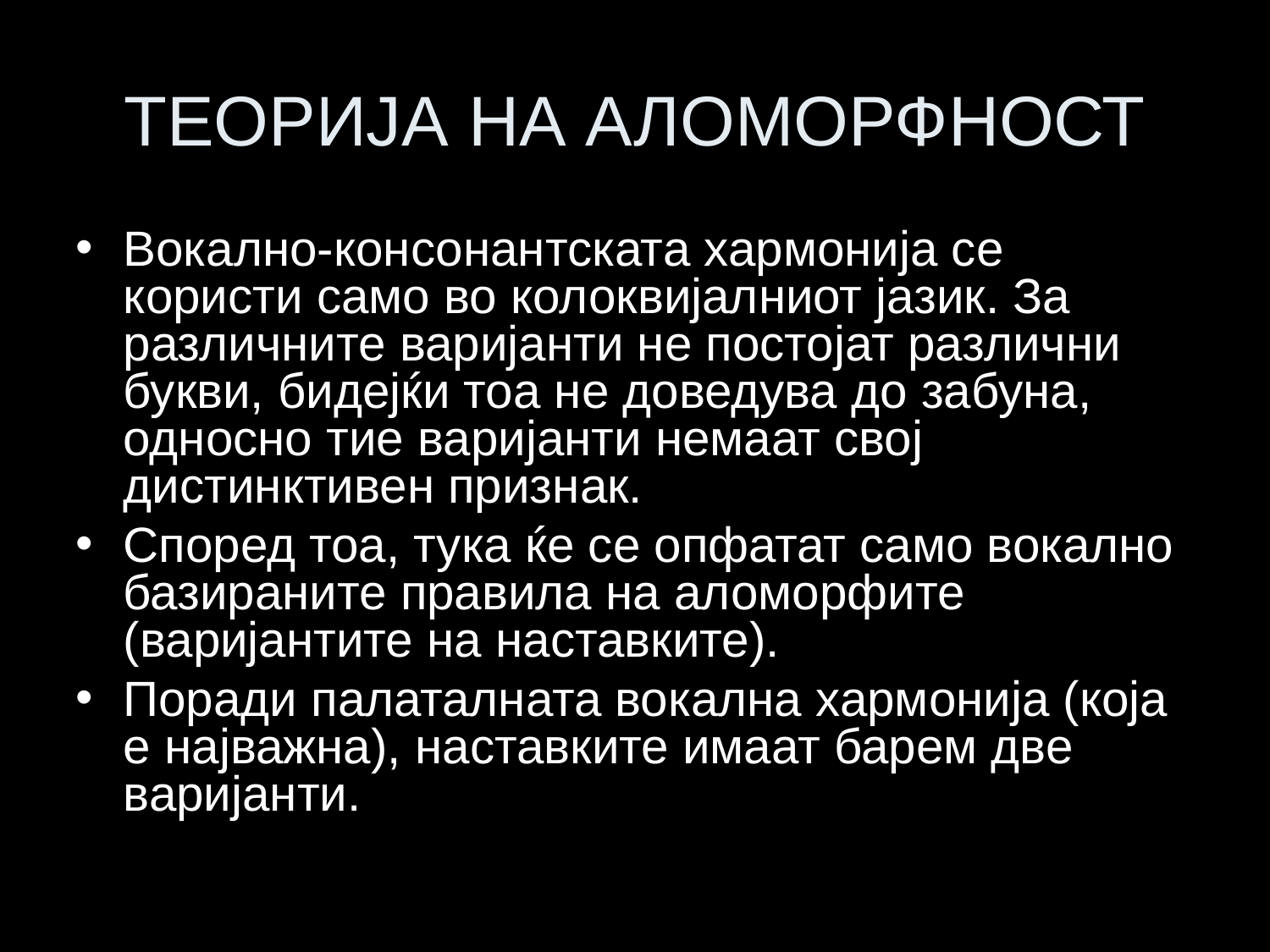

# ТЕОРИЈА НА АЛОМОРФНОСТ
Вокално-консонантската хармонија се користи само во колоквијалниот јазик. За различните варијанти не постојат различни букви, бидејќи тоа не доведува до забуна, односно тие варијанти немаат свој дистинктивен признак.
Според тоа, тука ќе се опфатат само вокално базираните правила на аломорфите (варијантите на наставките).
Поради палаталната вокална хармонија (која е најважна), наставките имаат барем две варијанти.